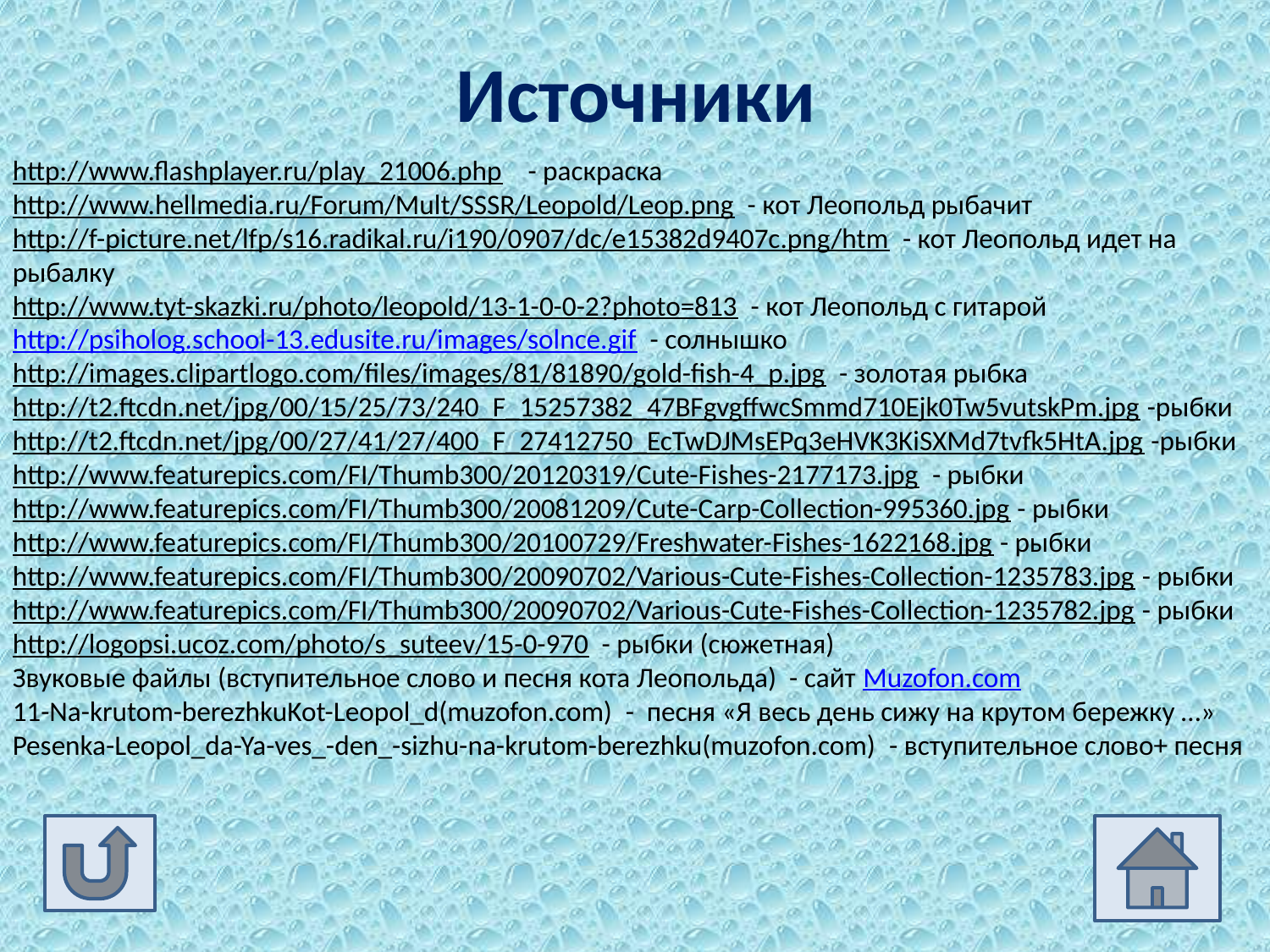

# Источники
http://www.flashplayer.ru/play_21006.php    - раскраска
http://www.hellmedia.ru/Forum/Mult/SSSR/Leopold/Leop.png  - кот Леопольд рыбачит
http://f-picture.net/lfp/s16.radikal.ru/i190/0907/dc/e15382d9407c.png/htm  - кот Леопольд идет на рыбалку
http://www.tyt-skazki.ru/photo/leopold/13-1-0-0-2?photo=813  - кот Леопольд с гитарой
http://psiholog.school-13.edusite.ru/images/solnce.gif  - солнышко
http://images.clipartlogo.com/files/images/81/81890/gold-fish-4_p.jpg  - золотая рыбка
http://t2.ftcdn.net/jpg/00/15/25/73/240_F_15257382_47BFgvgffwcSmmd710Ejk0Tw5vutskPm.jpg -рыбки
http://t2.ftcdn.net/jpg/00/27/41/27/400_F_27412750_EcTwDJMsEPq3eHVK3KiSXMd7tvfk5HtA.jpg -рыбки
http://www.featurepics.com/FI/Thumb300/20120319/Cute-Fishes-2177173.jpg  - рыбки
http://www.featurepics.com/FI/Thumb300/20081209/Cute-Carp-Collection-995360.jpg - рыбки
http://www.featurepics.com/FI/Thumb300/20100729/Freshwater-Fishes-1622168.jpg - рыбки
http://www.featurepics.com/FI/Thumb300/20090702/Various-Cute-Fishes-Collection-1235783.jpg - рыбки
http://www.featurepics.com/FI/Thumb300/20090702/Various-Cute-Fishes-Collection-1235782.jpg - рыбки
http://logopsi.ucoz.com/photo/s_suteev/15-0-970  - рыбки (сюжетная)
Звуковые файлы (вступительное слово и песня кота Леопольда)  - сайт Muzofon.com
11-Na-krutom-berezhkuKot-Leopol_d(muzofon.com)  -  песня «Я весь день сижу на крутом бережку …»
Pesenka-Leopol_da-Ya-ves_-den_-sizhu-na-krutom-berezhku(muzofon.com)  - вступительное слово+ песня